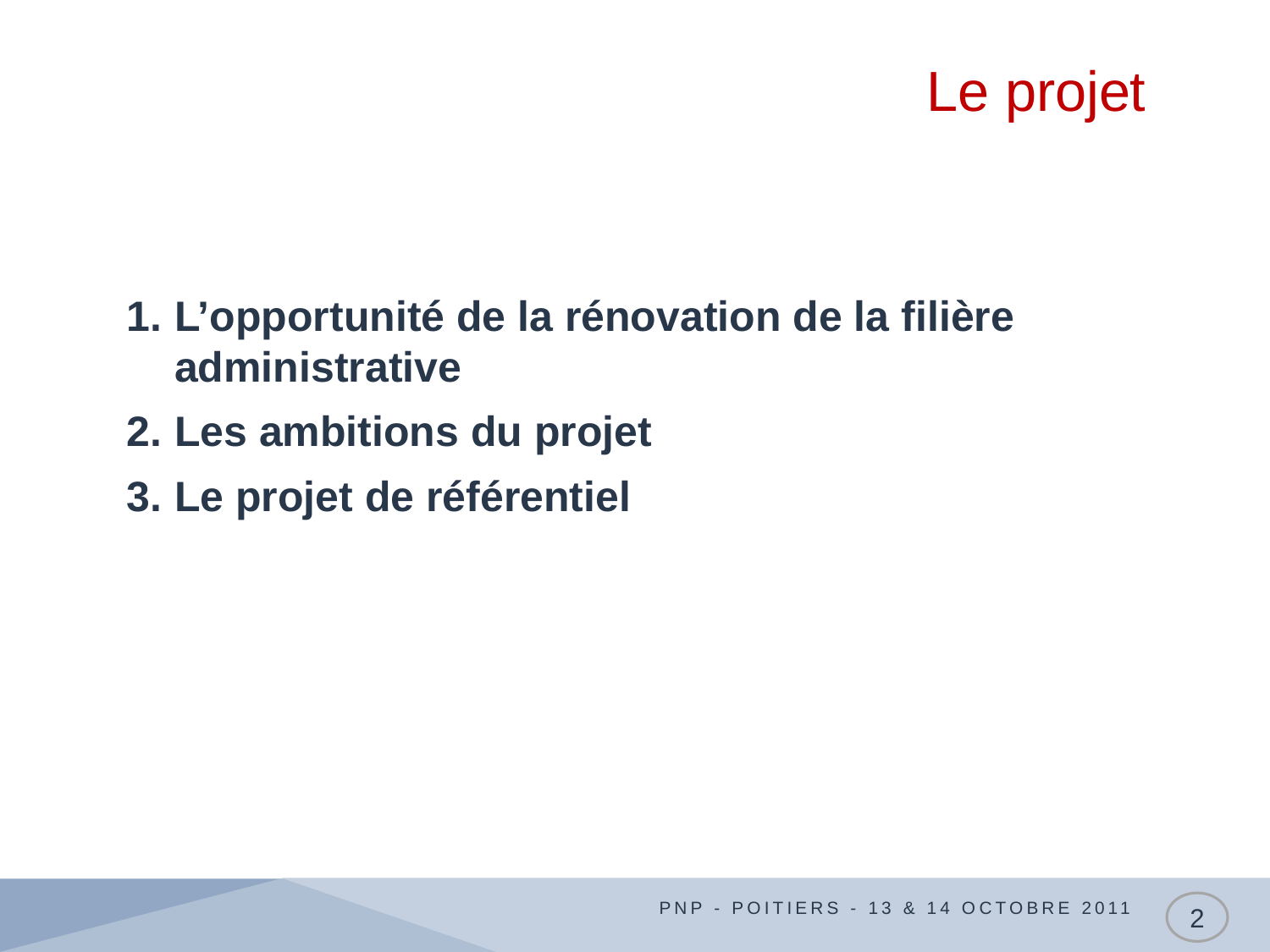

# Le projet

L’opportunité de la rénovation de la filière administrative
Les ambitions du projet
Le projet de référentiel

PNP - Poitiers - 13 & 14 octobre 2011
2